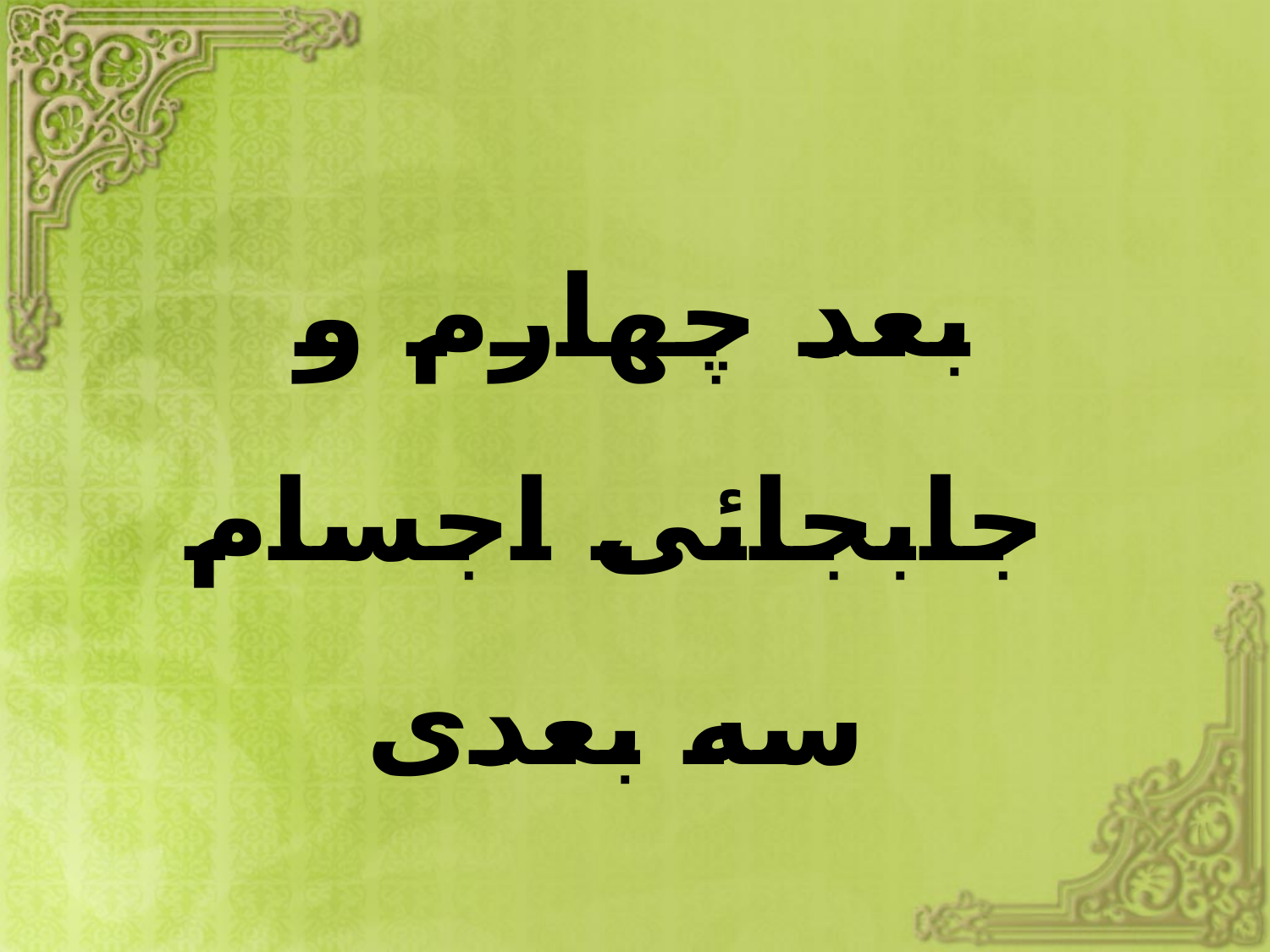

بعد چهارم و جابجائی اجسام سه بعدی